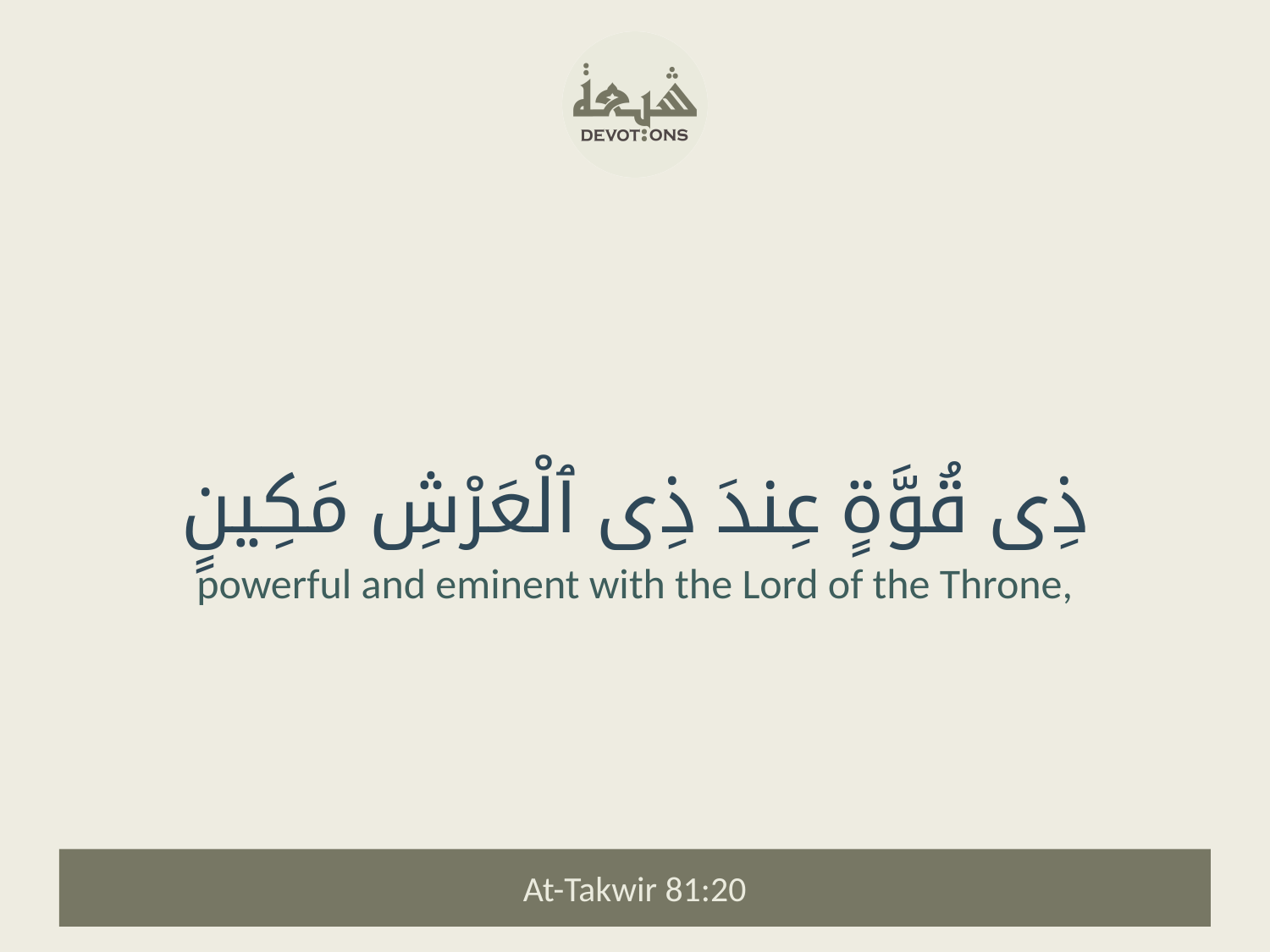

ذِى قُوَّةٍ عِندَ ذِى ٱلْعَرْشِ مَكِينٍ
powerful and eminent with the Lord of the Throne,
At-Takwir 81:20